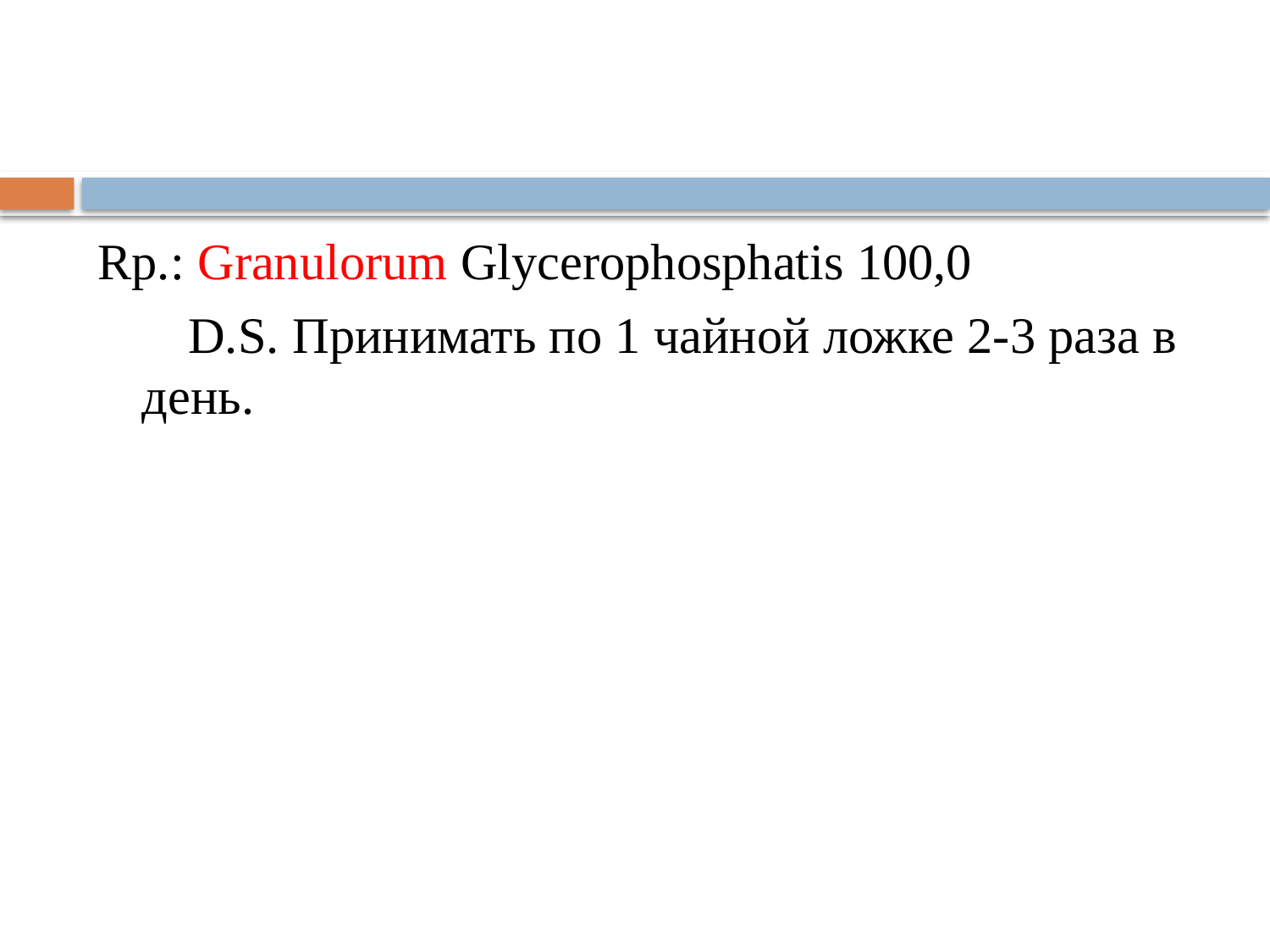

Rp.: Granulorum Glycerophosphatis 100,0
       D.S. Принимать по 1 чайной ложке 2-3 раза в день.